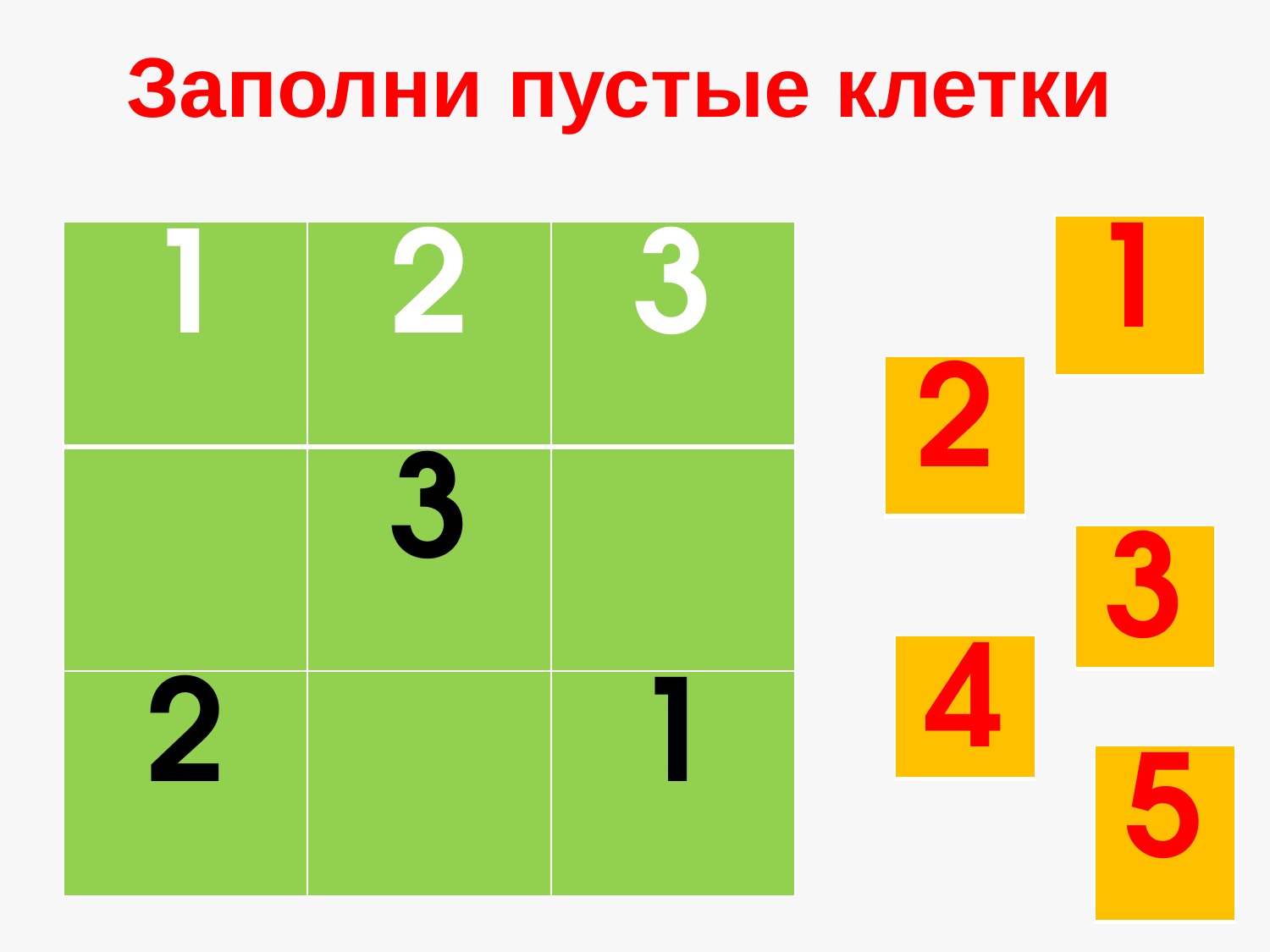

Заполни пустые клетки
| 1 |
| --- |
| 1 | 2 | 3 |
| --- | --- | --- |
|  | 3 |  |
| 2 |  | 1 |
| 2 |
| --- |
| 3 |
| --- |
| 4 |
| --- |
| 5 |
| --- |